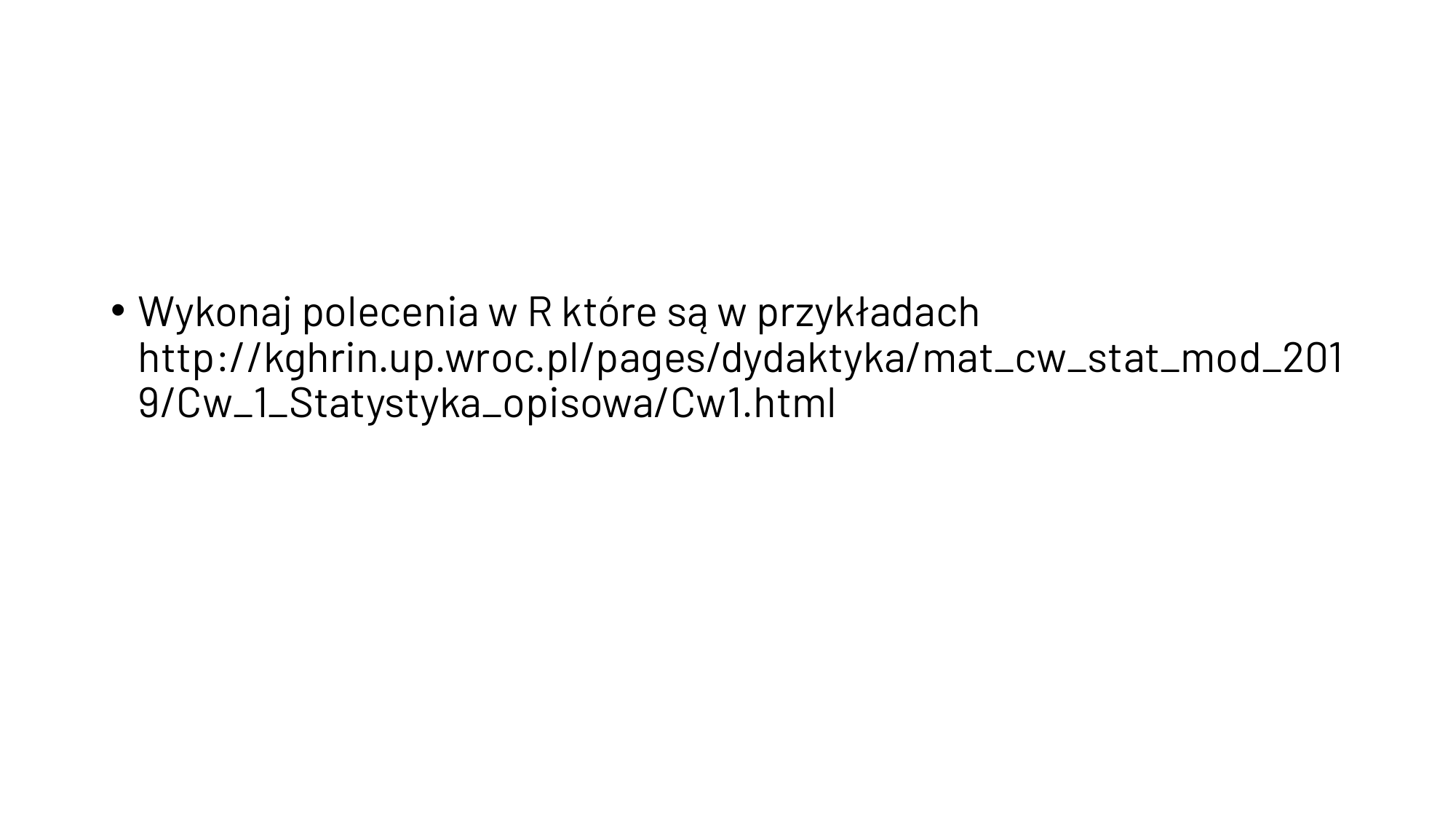

#

Wykonaj polecenia w R które są w przykładach http://kghrin.up.wroc.pl/pages/dydaktyka/mat_cw_stat_mod_2019/Cw_1_Statystyka_opisowa/Cw1.html